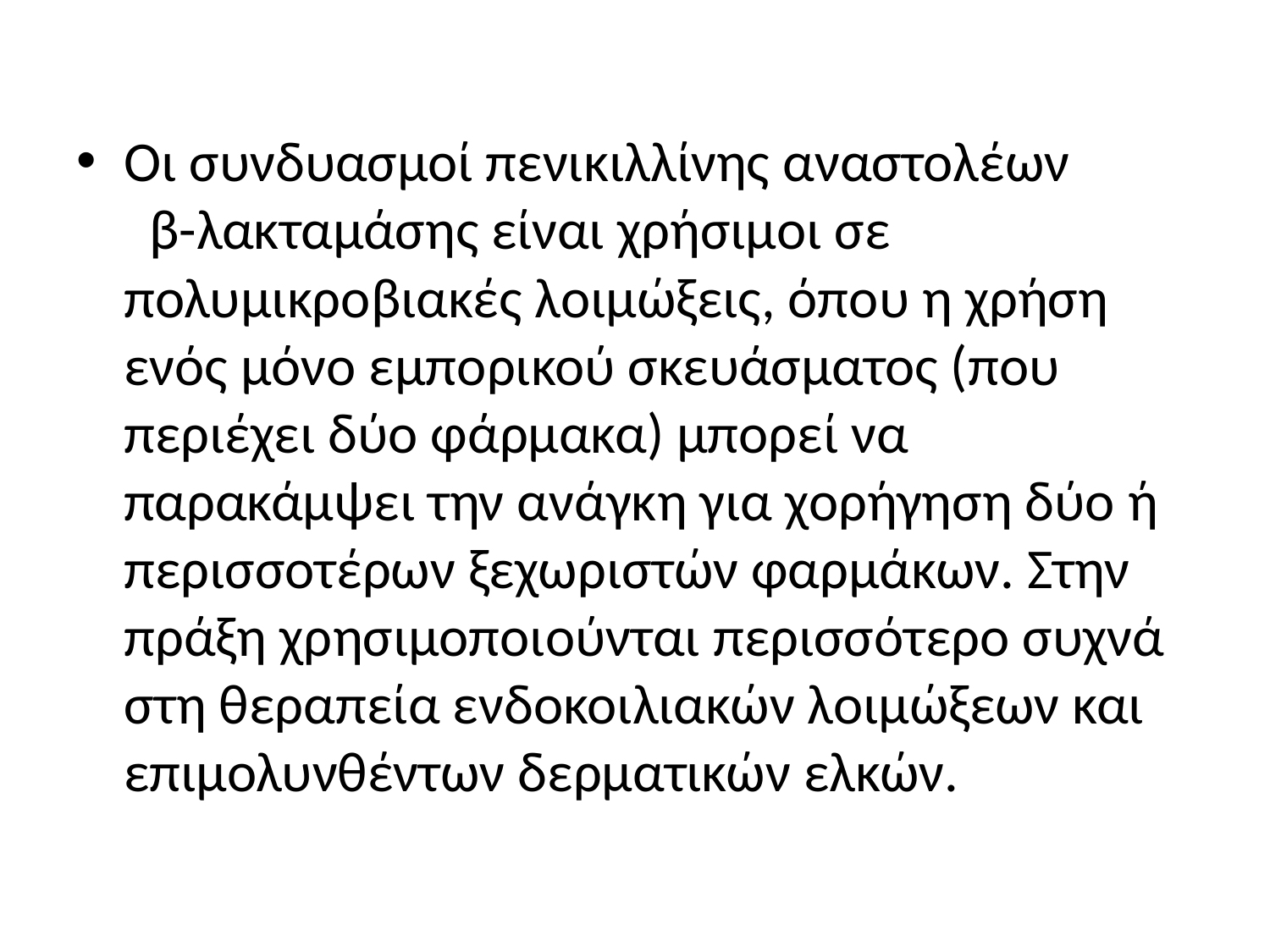

Οι συνδυασμοί πενικιλλίνης αναστολέων            β-λακταμάσης είναι χρήσιμοι σε πολυμικροβιακές λοιμώξεις, όπου η χρήση ενός μόνο εμπορικού σκευάσματος (που περιέχει δύο φάρμακα) μπορεί να παρακάμψει την ανάγκη για χορήγηση δύο ή περισσοτέρων ξεχωριστών φαρμάκων. Στην πράξη χρησιμοποιούνται περισσότερο συχνά στη θεραπεία ενδοκοιλιακών λοιμώξεων και επιμολυνθέντων δερματικών ελκών.